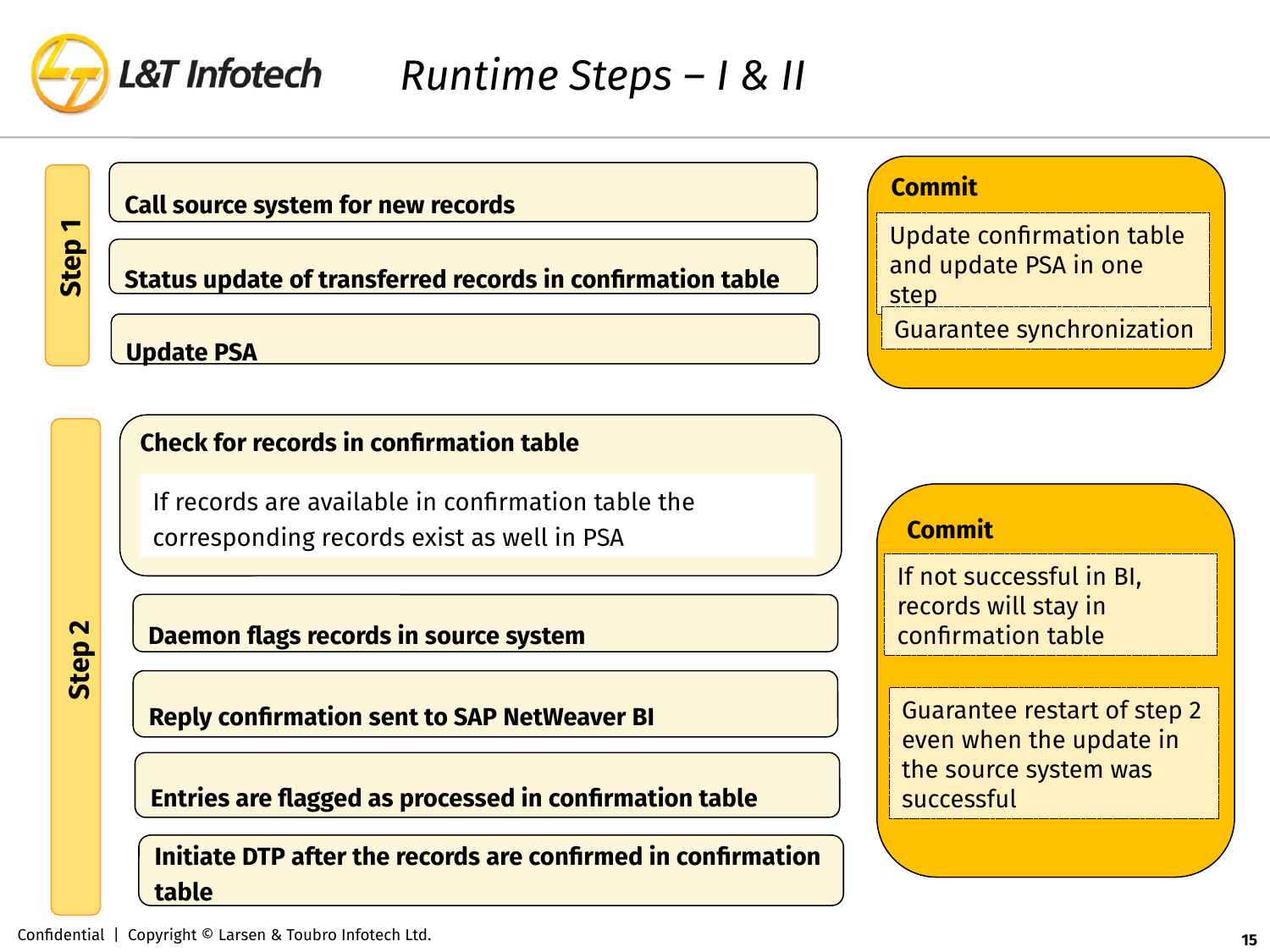

# Runtime Steps – I & II
Commit

Call source system for new records
Update confirmation table
and update PSA in one step
Status update of transferred records in confirmation table
Step 1
Guarantee synchronization
Update PSA
Check for records in confirmation table

If records are available in confirmation table the
corresponding records exist as well in PSA
Commit

If not successful in BI, records will stay in confirmation table
Daemon flags records in source system
Step 2
Reply confirmation sent to SAP NetWeaver BI
Guarantee restart of step 2 even when the update in the source system was successful
Entries are flagged as processed in confirmation table
Initiate DTP after the records are confirmed in confirmation table
Confidential  |  Copyright © Larsen & Toubro Infotech Ltd.
15